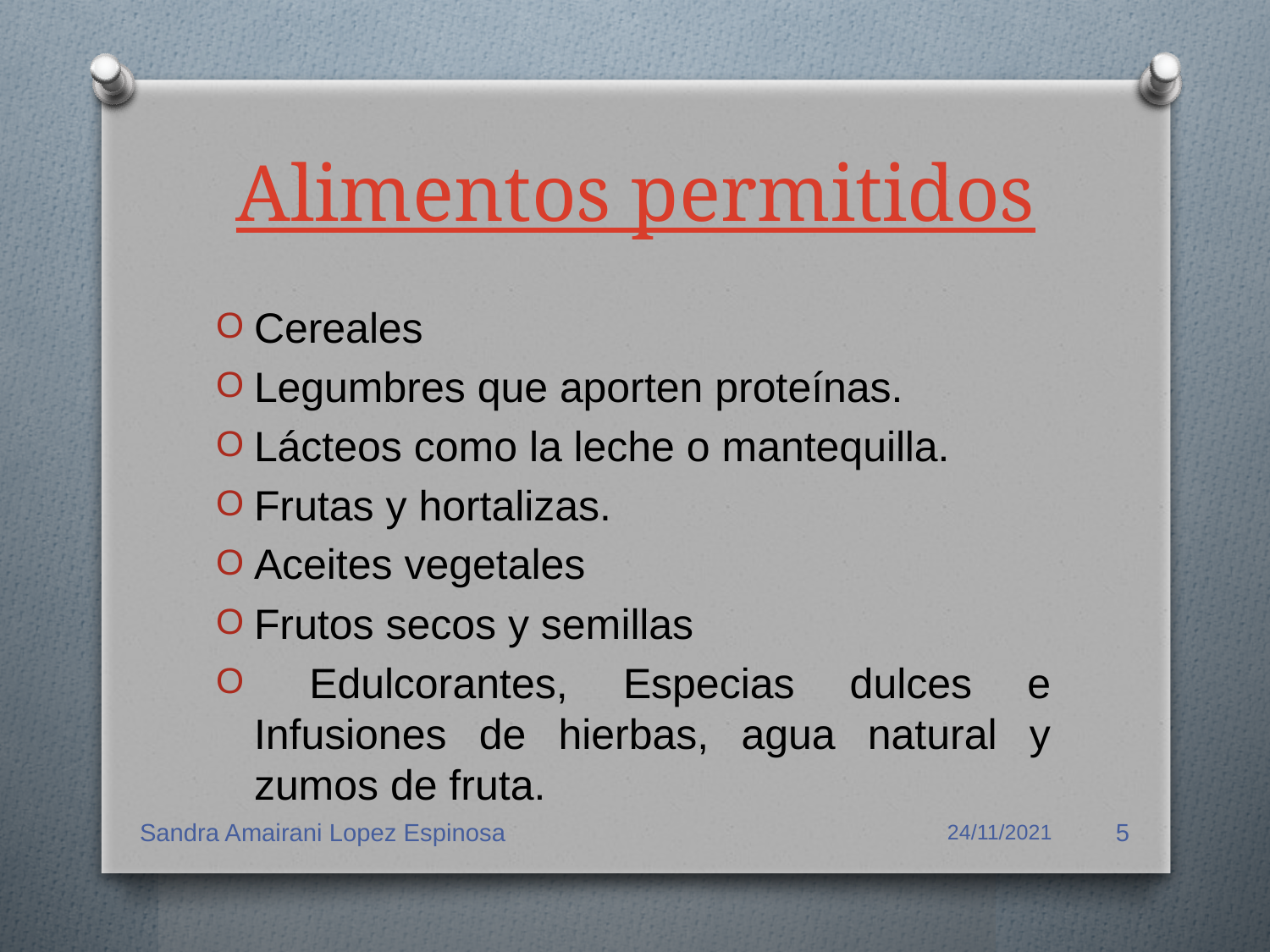

# Alimentos permitidos
Cereales
Legumbres que aporten proteínas.
Lácteos como la leche o mantequilla.
Frutas y hortalizas.
Aceites vegetales
Frutos secos y semillas
 Edulcorantes, Especias dulces e Infusiones de hierbas, agua natural y zumos de fruta.
Sandra Amairani Lopez Espinosa
24/11/2021
5